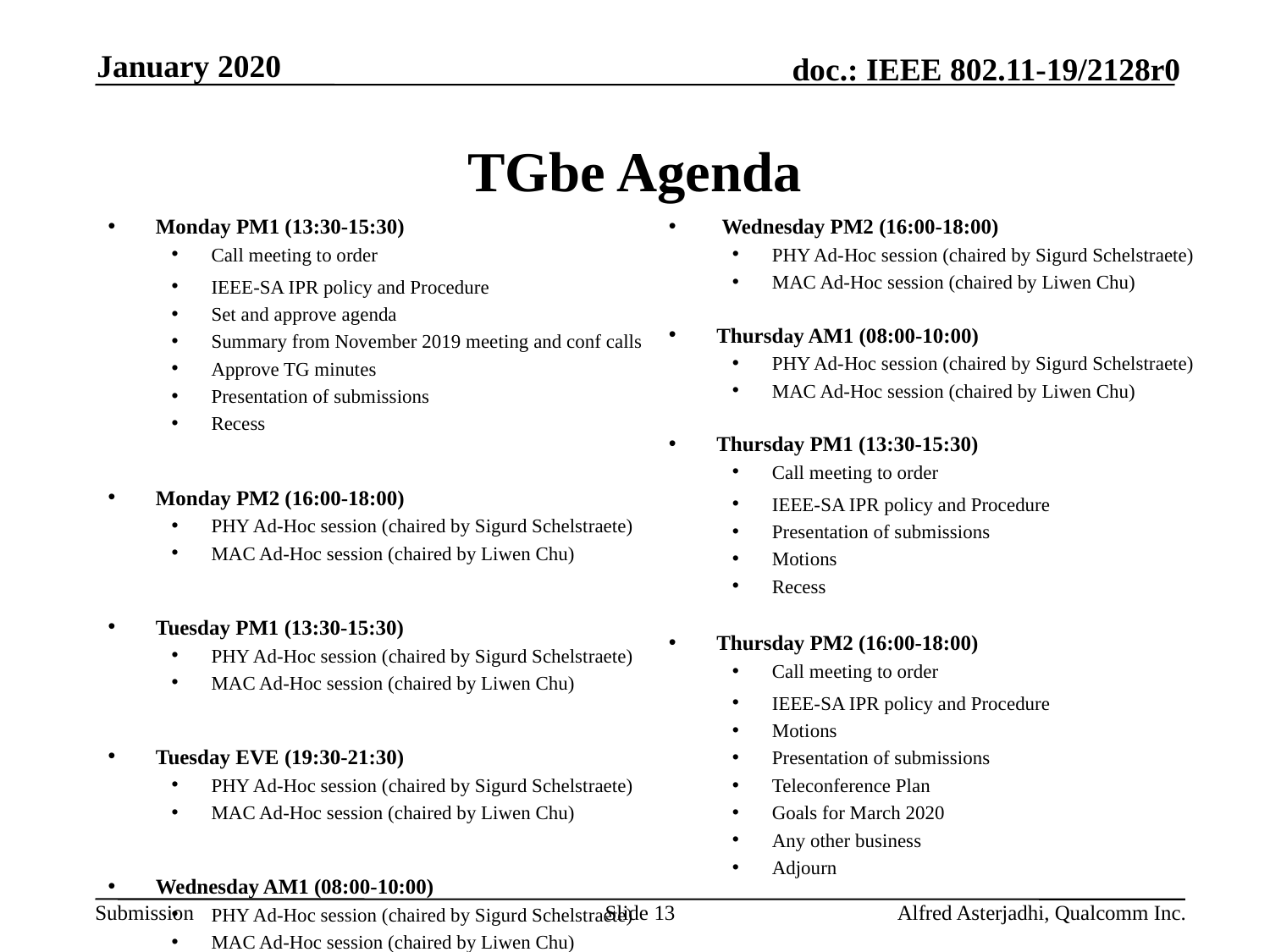

January 2020
# TGbe Agenda
 Wednesday PM2 (16:00-18:00)
PHY Ad-Hoc session (chaired by Sigurd Schelstraete)
MAC Ad-Hoc session (chaired by Liwen Chu)

Thursday AM1 (08:00-10:00)
PHY Ad-Hoc session (chaired by Sigurd Schelstraete)
MAC Ad-Hoc session (chaired by Liwen Chu)

Thursday PM1 (13:30-15:30)
Call meeting to order
IEEE-SA IPR policy and Procedure
Presentation of submissions
Motions
Recess

Thursday PM2 (16:00-18:00)
Call meeting to order
IEEE-SA IPR policy and Procedure
Motions
Presentation of submissions
Teleconference Plan
Goals for March 2020
Any other business
Adjourn
Monday PM1 (13:30-15:30)
Call meeting to order
IEEE-SA IPR policy and Procedure
Set and approve agenda
Summary from November 2019 meeting and conf calls
Approve TG minutes
Presentation of submissions
Recess

Monday PM2 (16:00-18:00)
PHY Ad-Hoc session (chaired by Sigurd Schelstraete)
MAC Ad-Hoc session (chaired by Liwen Chu)

Tuesday PM1 (13:30-15:30)
PHY Ad-Hoc session (chaired by Sigurd Schelstraete)
MAC Ad-Hoc session (chaired by Liwen Chu)

Tuesday EVE (19:30-21:30)
PHY Ad-Hoc session (chaired by Sigurd Schelstraete)
MAC Ad-Hoc session (chaired by Liwen Chu)

Wednesday AM1 (08:00-10:00)
PHY Ad-Hoc session (chaired by Sigurd Schelstraete)
MAC Ad-Hoc session (chaired by Liwen Chu)

Slide 13
Alfred Asterjadhi, Qualcomm Inc.